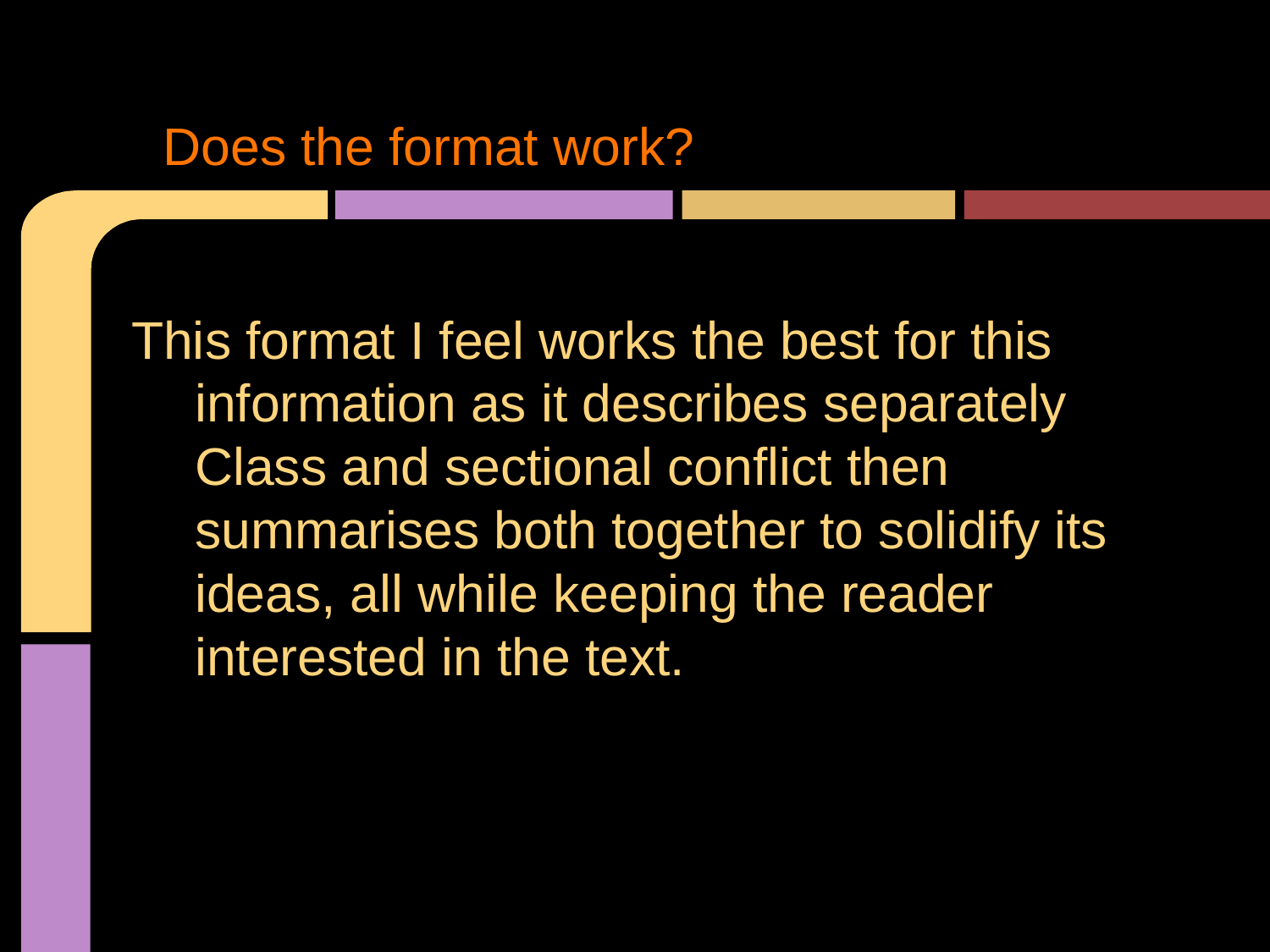

# Does the format work?

This format I feel works the best for this information as it describes separately Class and sectional conflict then summarises both together to solidify its ideas, all while keeping the reader interested in the text.